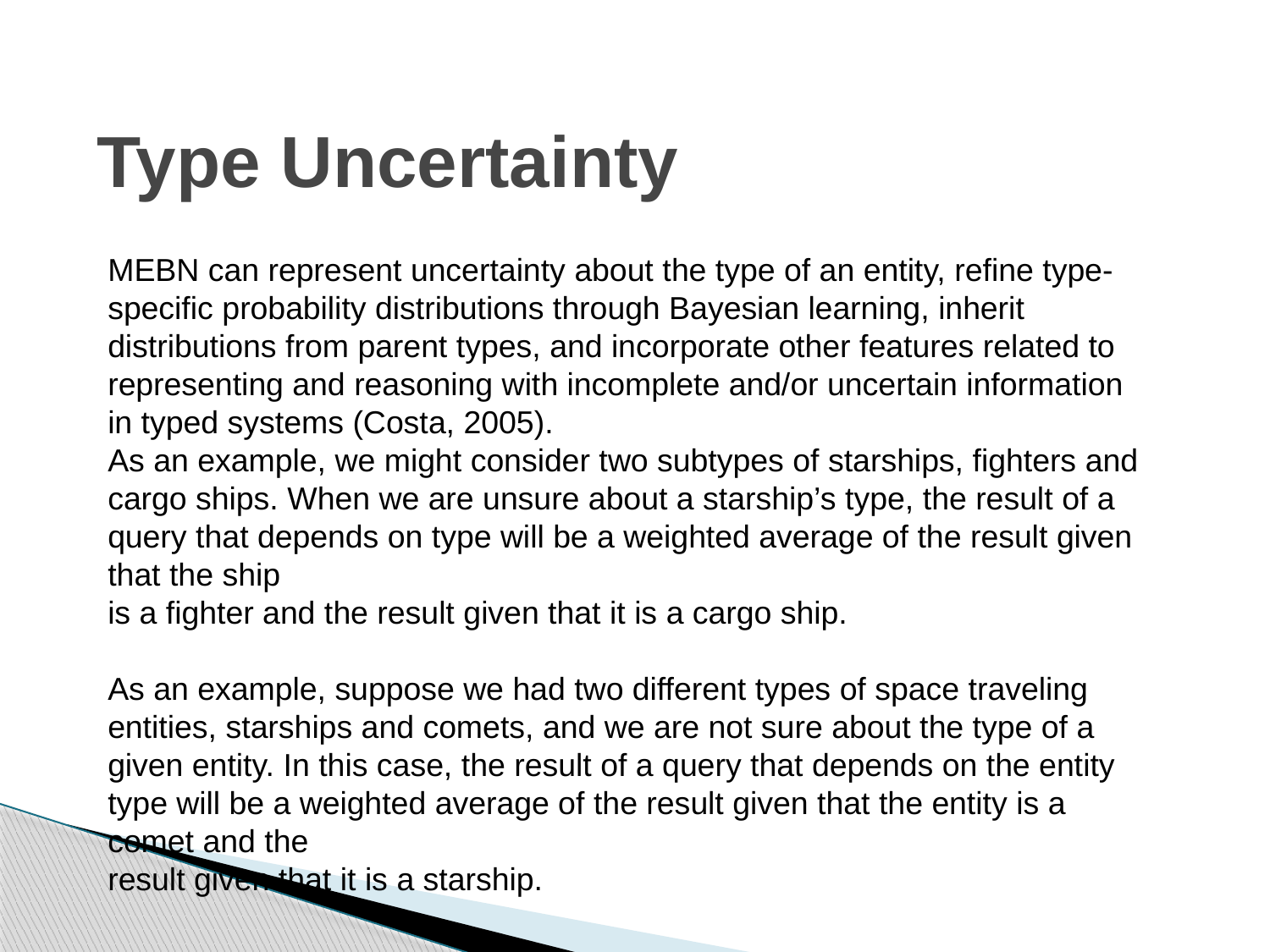

# Type Uncertainty
MEBN can represent uncertainty about the type of an entity, refine type-specific probability distributions through Bayesian learning, inherit distributions from parent types, and incorporate other features related to representing and reasoning with incomplete and/or uncertain information in typed systems (Costa, 2005).
As an example, we might consider two subtypes of starships, fighters and cargo ships. When we are unsure about a starship’s type, the result of a query that depends on type will be a weighted average of the result given that the ship
is a fighter and the result given that it is a cargo ship.

As an example, suppose we had two different types of space traveling entities, starships and comets, and we are not sure about the type of a given entity. In this case, the result of a query that depends on the entity type will be a weighted average of the result given that the entity is a comet and the
result given that it is a starship.